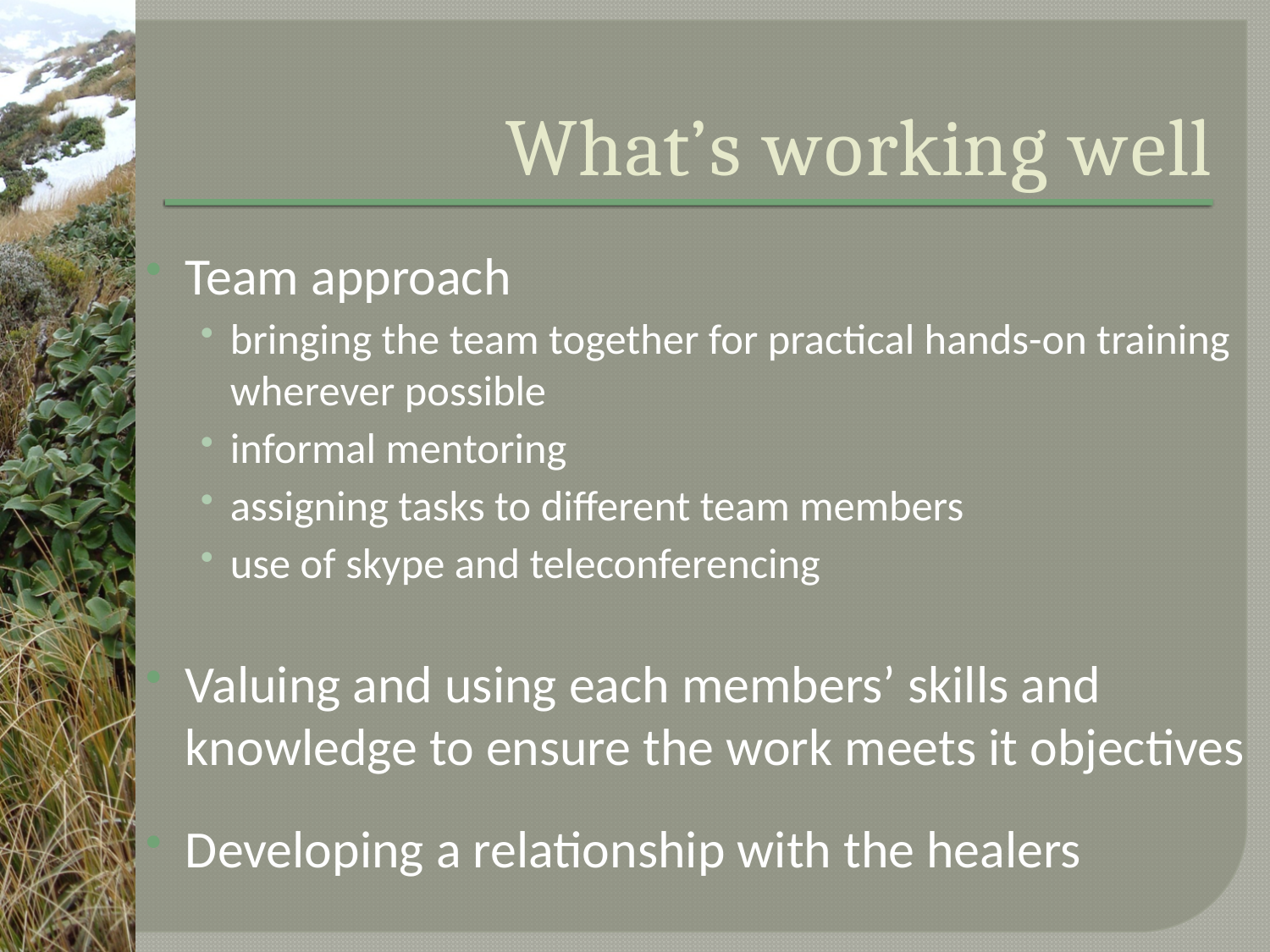

# What’s working well
Team approach
bringing the team together for practical hands-on training wherever possible
informal mentoring
assigning tasks to different team members
use of skype and teleconferencing

Valuing and using each members’ skills and knowledge to ensure the work meets it objectives

Developing a relationship with the healers